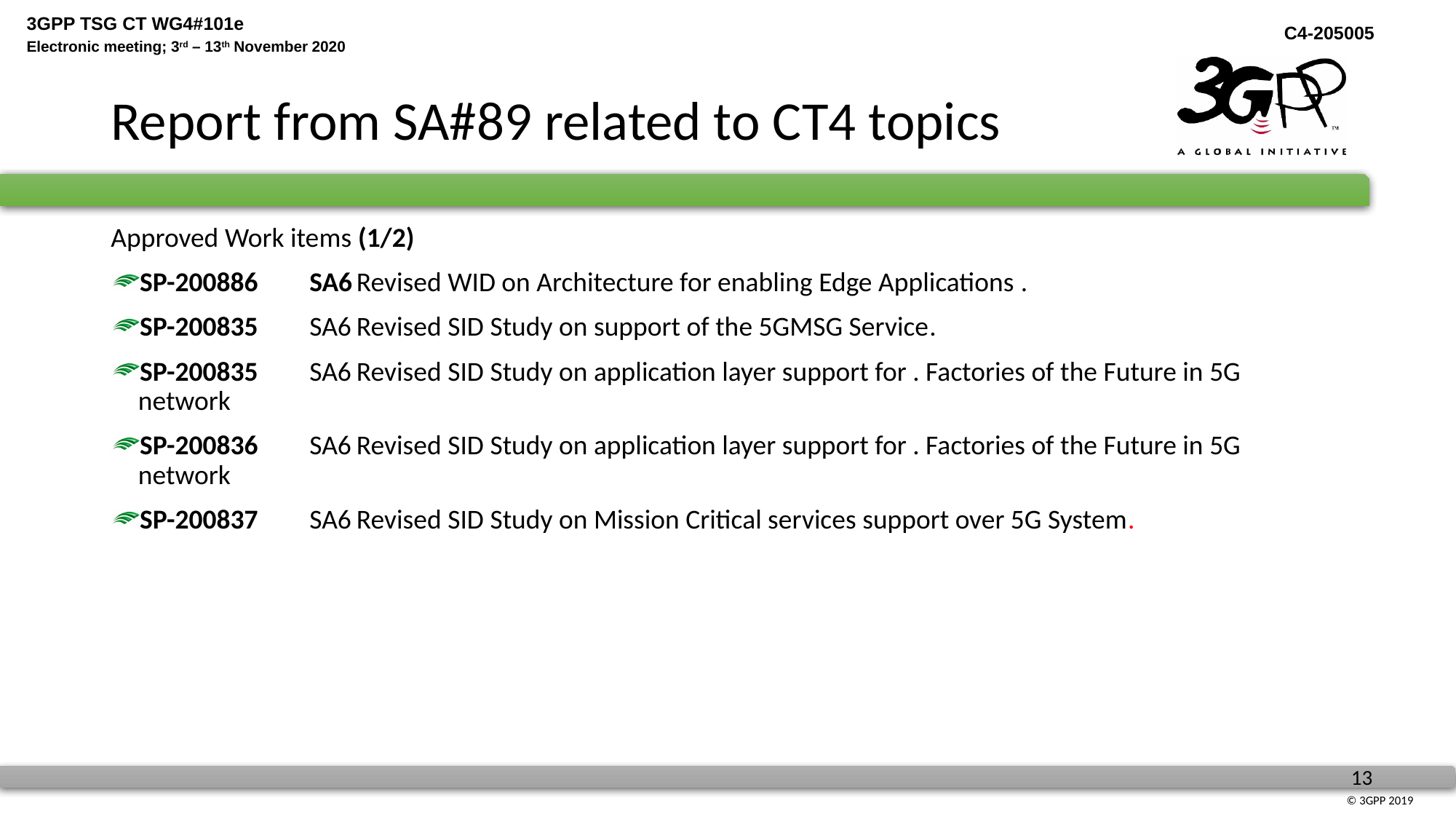

# Report from SA#89 related to CT4 topics
Approved Work items (1/2)
SP-200886	SA6	Revised WID on Architecture for enabling Edge Applications .
SP-200835	SA6	Revised SID Study on support of the 5GMSG Service.
SP-200835	SA6	Revised SID Study on application layer support for . Factories of the Future in 5G network
SP-200836	SA6	Revised SID Study on application layer support for . Factories of the Future in 5G network
SP-200837	SA6	Revised SID Study on Mission Critical services support over 5G System.